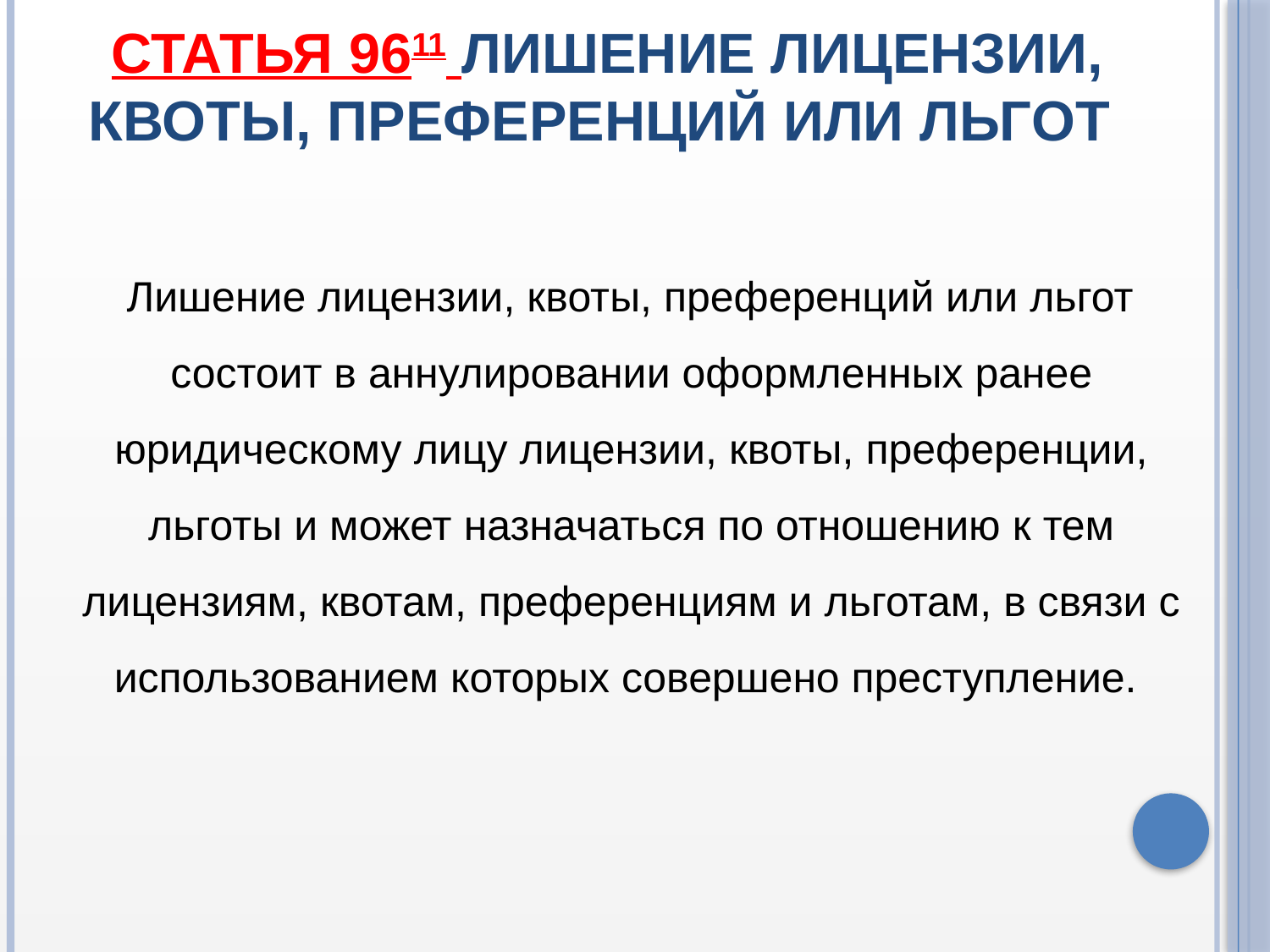

# Статья 9611 Лишение лицензии, квоты, преференций или льгот

   Лишение лицензии, квоты, преференций или льгот состоит в аннулировании оформленных ранее юридическому лицу лицензии, квоты, преференции, льготы и может назначаться по отношению к тем лицензиям, квотам, преференциям и льготам, в связи с использованием которых совершено преступление.